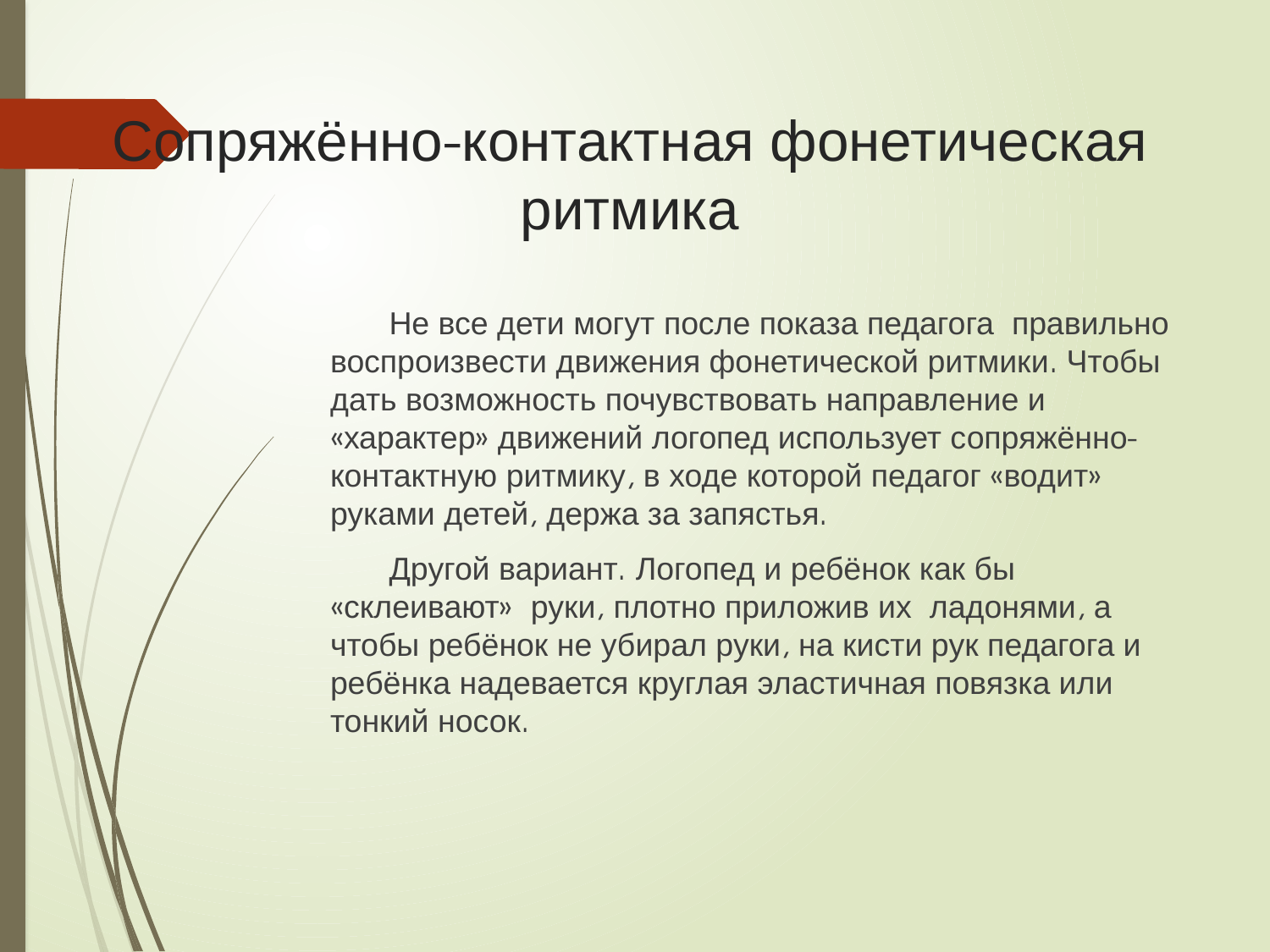

# Сопряжённо-контактная фонетическая ритмика
            Не все дети могут после показа педагога  правильно воспроизвести движения фонетической ритмики. Чтобы дать возможность почувствовать направление и «характер» движений логопед использует сопряжённо-контактную ритмику, в ходе которой педагог «водит» руками детей, держа за запястья.
            Другой вариант. Логопед и ребёнок как бы «склеивают»  руки, плотно приложив их  ладонями, а чтобы ребёнок не убирал руки, на кисти рук педагога и ребёнка надевается круглая эластичная повязка или тонкий носок.